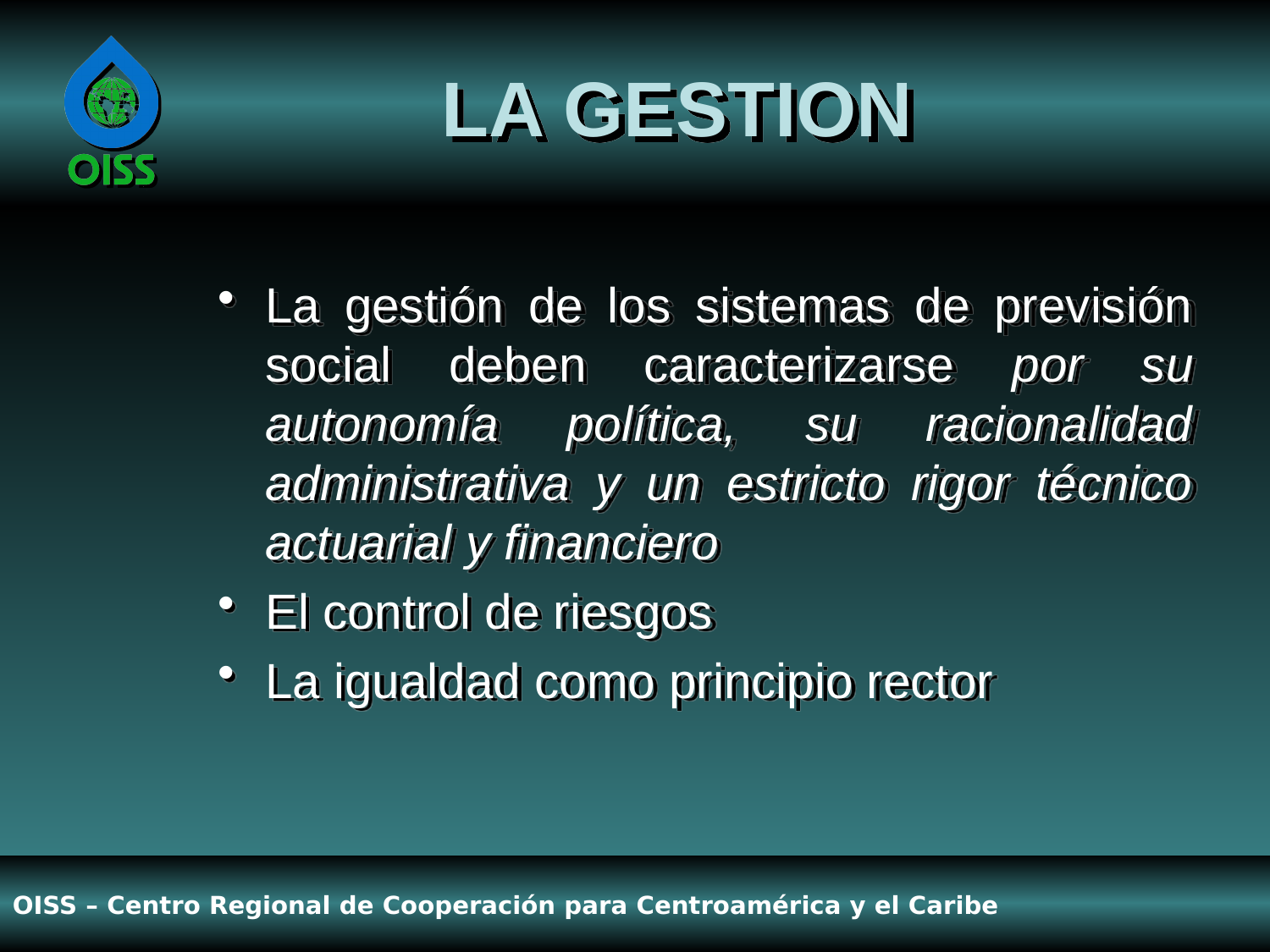

LA GESTION
La gestión de los sistemas de previsión social deben caracterizarse por su autonomía política, su racionalidad administrativa y un estricto rigor técnico actuarial y financiero
El control de riesgos
La igualdad como principio rector